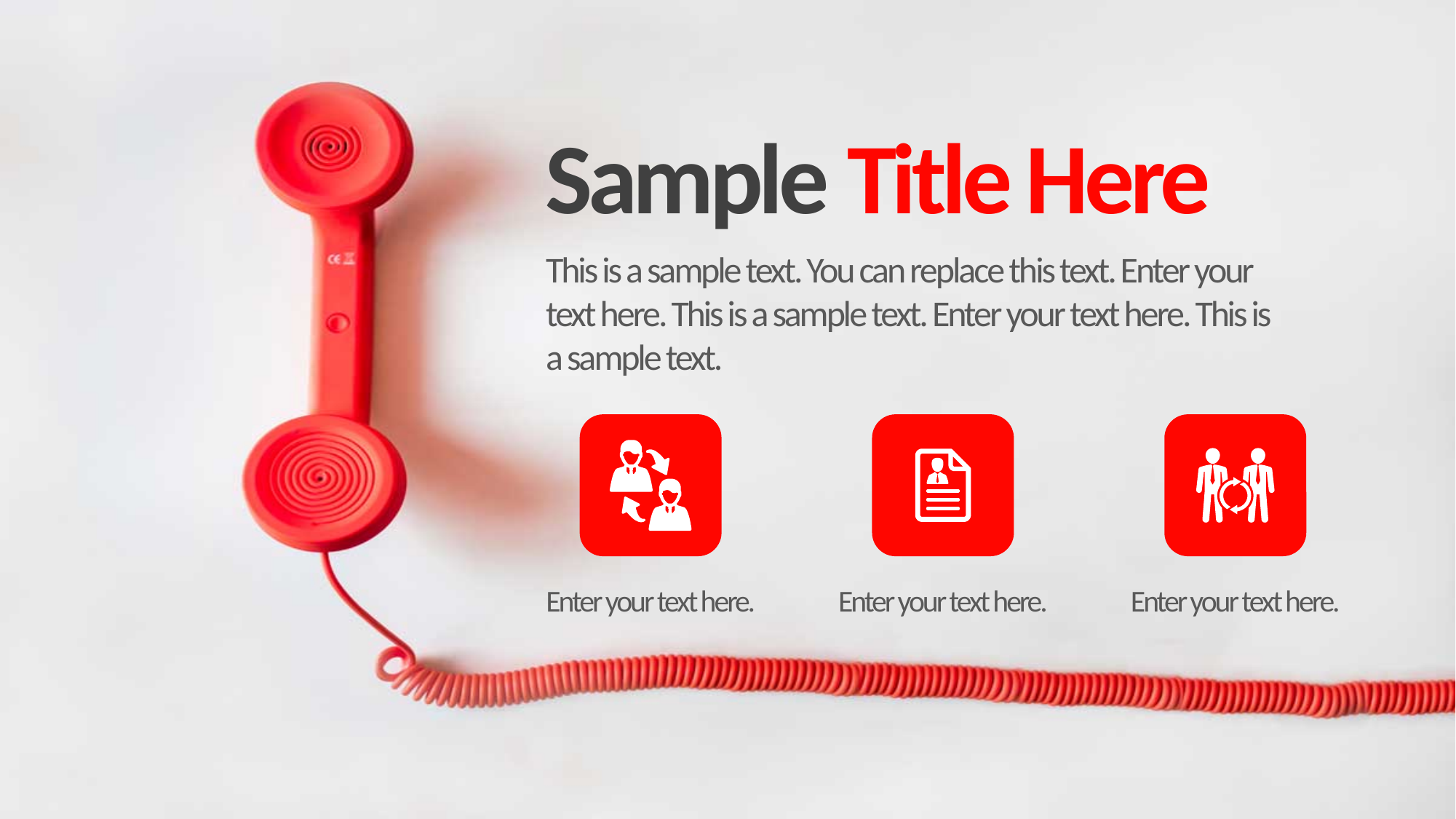

Sample Title Here
This is a sample text. You can replace this text. Enter your text here. This is a sample text. Enter your text here. This is a sample text.

Enter your text here.

Enter your text here.

Enter your text here.